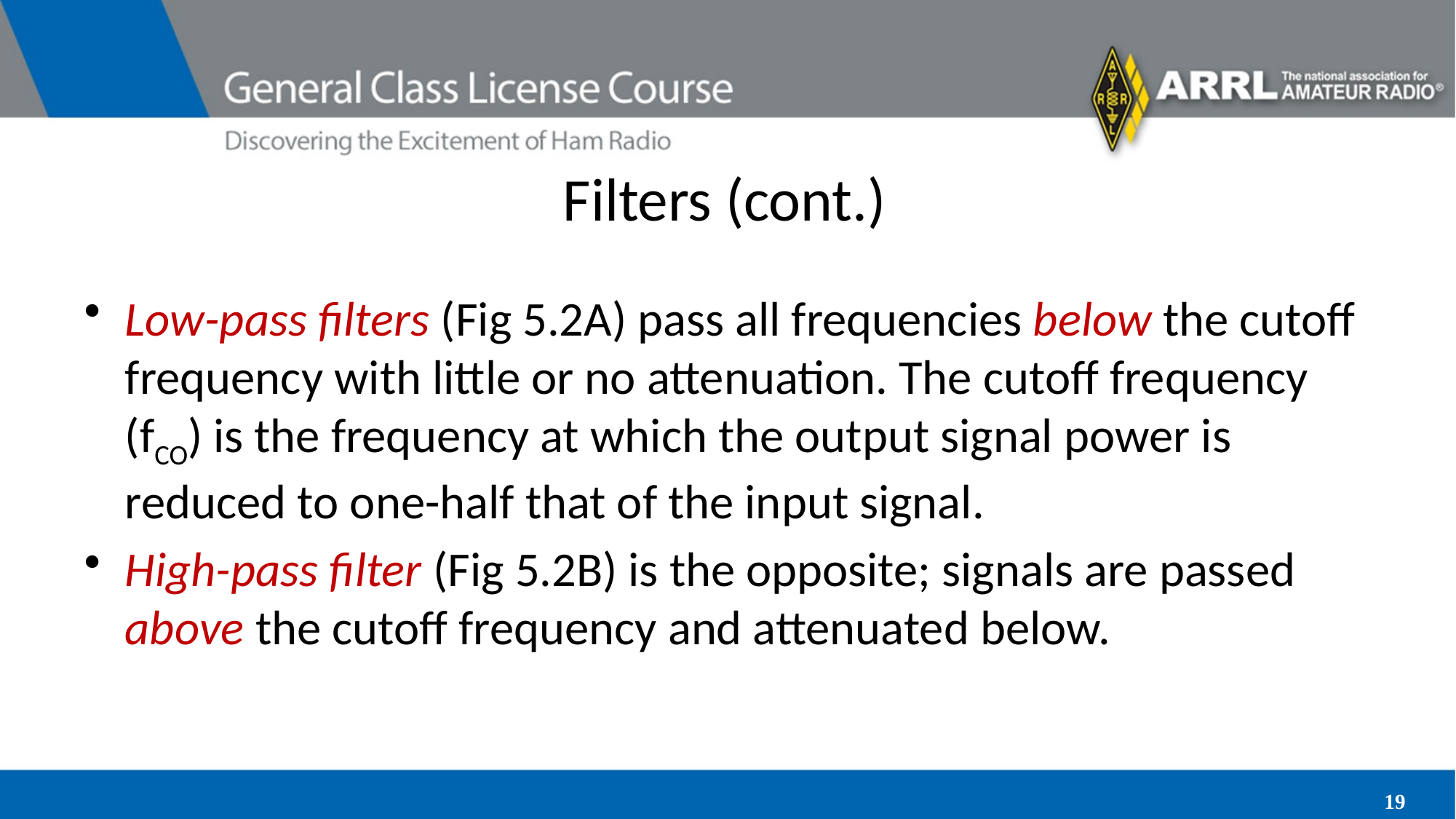

# Filters (cont.)
Low-pass filters (Fig 5.2A) pass all frequencies below the cutoff frequency with little or no attenuation. The cutoff frequency (fCO) is the frequency at which the output signal power is reduced to one-half that of the input signal.
High-pass filter (Fig 5.2B) is the opposite; signals are passed above the cutoff frequency and attenuated below.